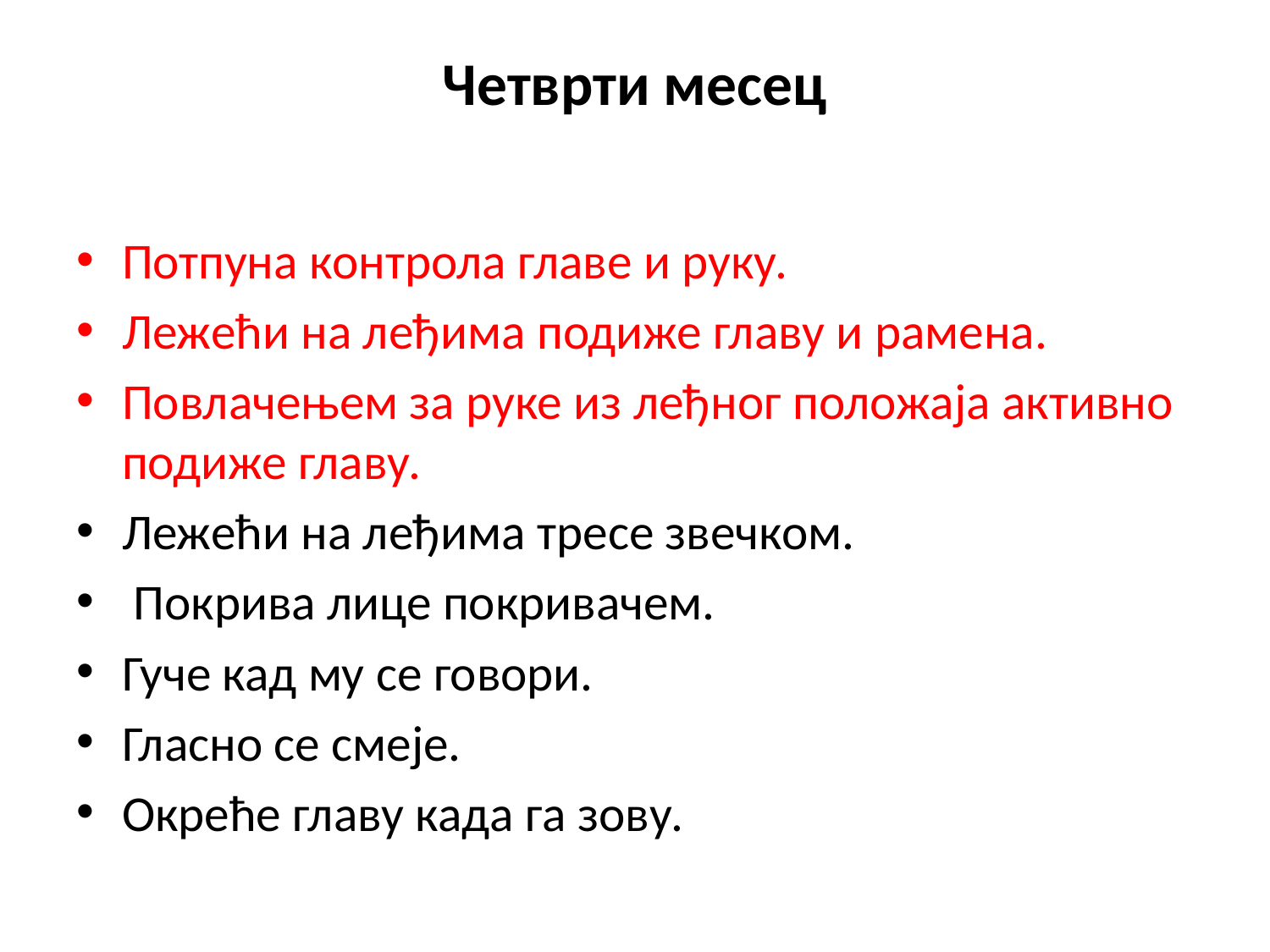

# Четврти месец
Потпуна контрола главе и руку.
Лежећи на леђима подиже главу и рамена.
Повлачењем за руке из леђног положаја активно подиже главу.
Лежећи на леђима тресе звечком.
 Покрива лице покривачем.
Гуче кад му се говори.
Гласно се смеје.
Окреће главу када га зову.